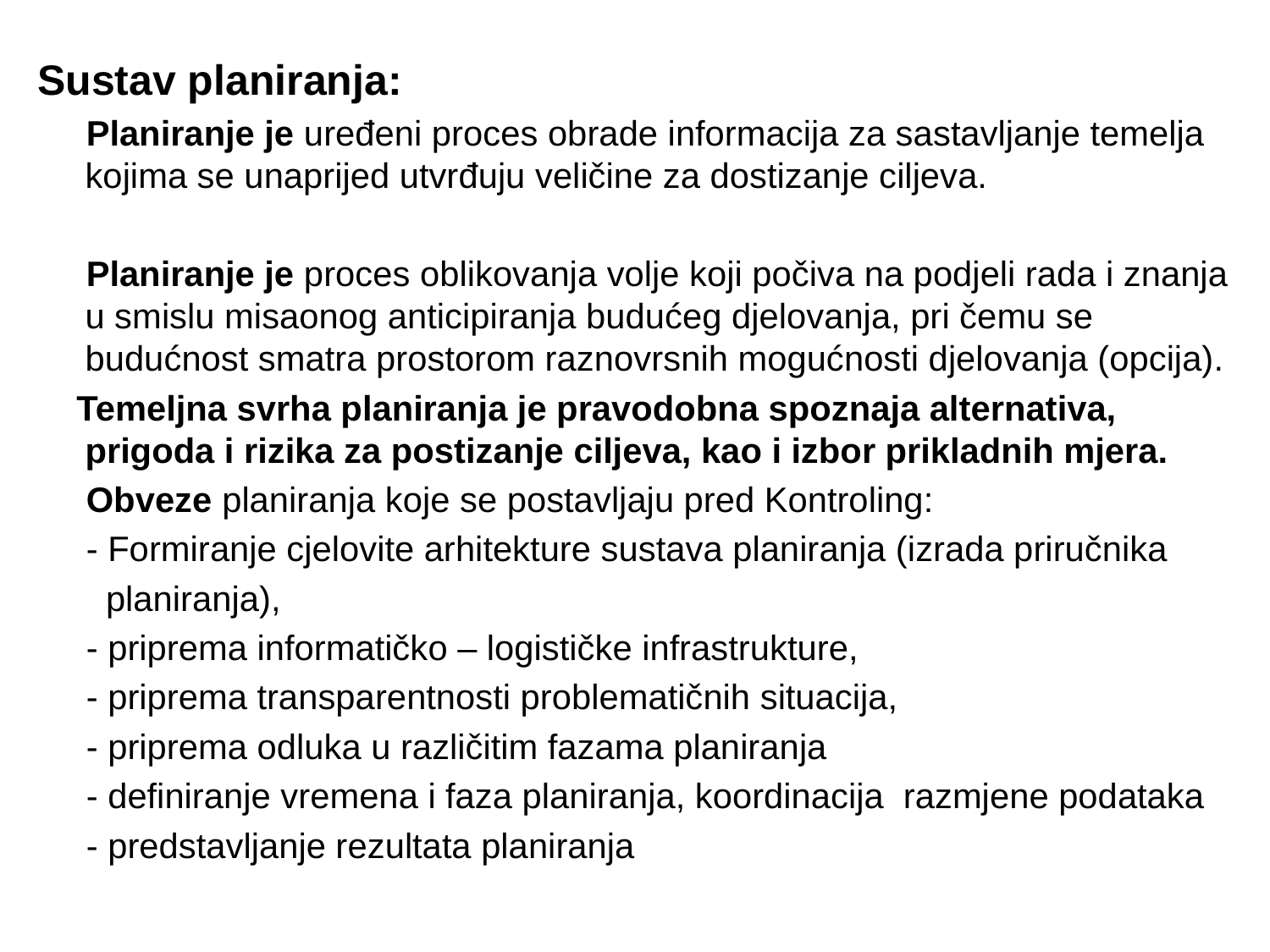

Sustav planiranja:
     Planiranje je uređeni proces obrade informacija za sastavljanje temelja kojima se unaprijed utvrđuju veličine za dostizanje ciljeva.

     Planiranje je proces oblikovanja volje koji počiva na podjeli rada i znanja u smislu misaonog anticipiranja budućeg djelovanja, pri čemu se budućnost smatra prostorom raznovrsnih mogućnosti djelovanja (opcija).
    Temeljna svrha planiranja je pravodobna spoznaja alternativa, prigoda i rizika za postizanje ciljeva, kao i izbor prikladnih mjera.
     Obveze planiranja koje se postavljaju pred Kontroling:
     - Formiranje cjelovite arhitekture sustava planiranja (izrada priručnika
       planiranja),
     - priprema informatičko – logističke infrastrukture,
     - priprema transparentnosti problematičnih situacija,
     - priprema odluka u različitim fazama planiranja
     - definiranje vremena i faza planiranja, koordinacija  razmjene podataka
     - predstavljanje rezultata planiranja